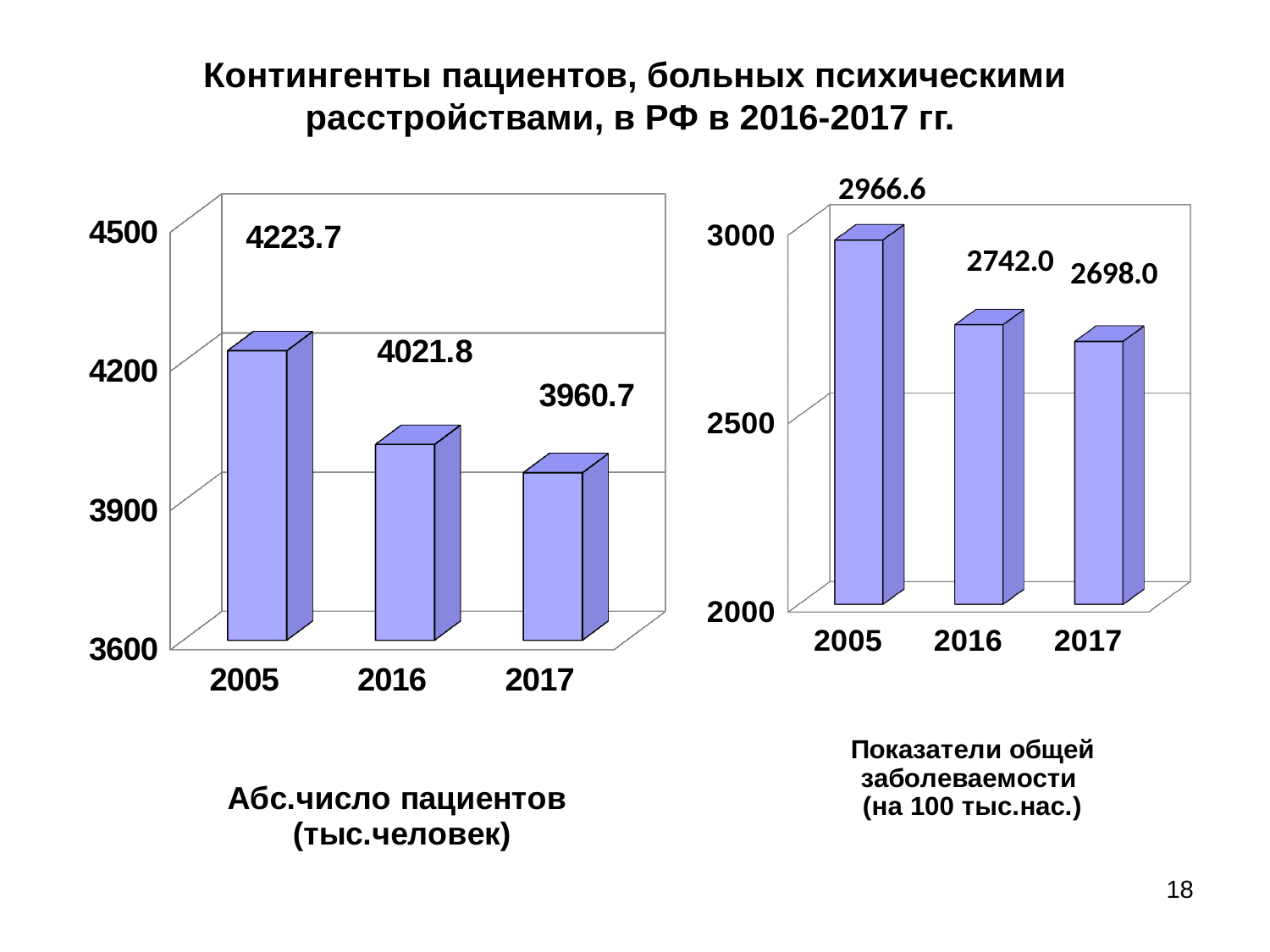

# Контингенты пациентов, больных психическими расстройствами, в РФ в 2016-2017 гг.

[unsupported chart]

[unsupported chart]

18